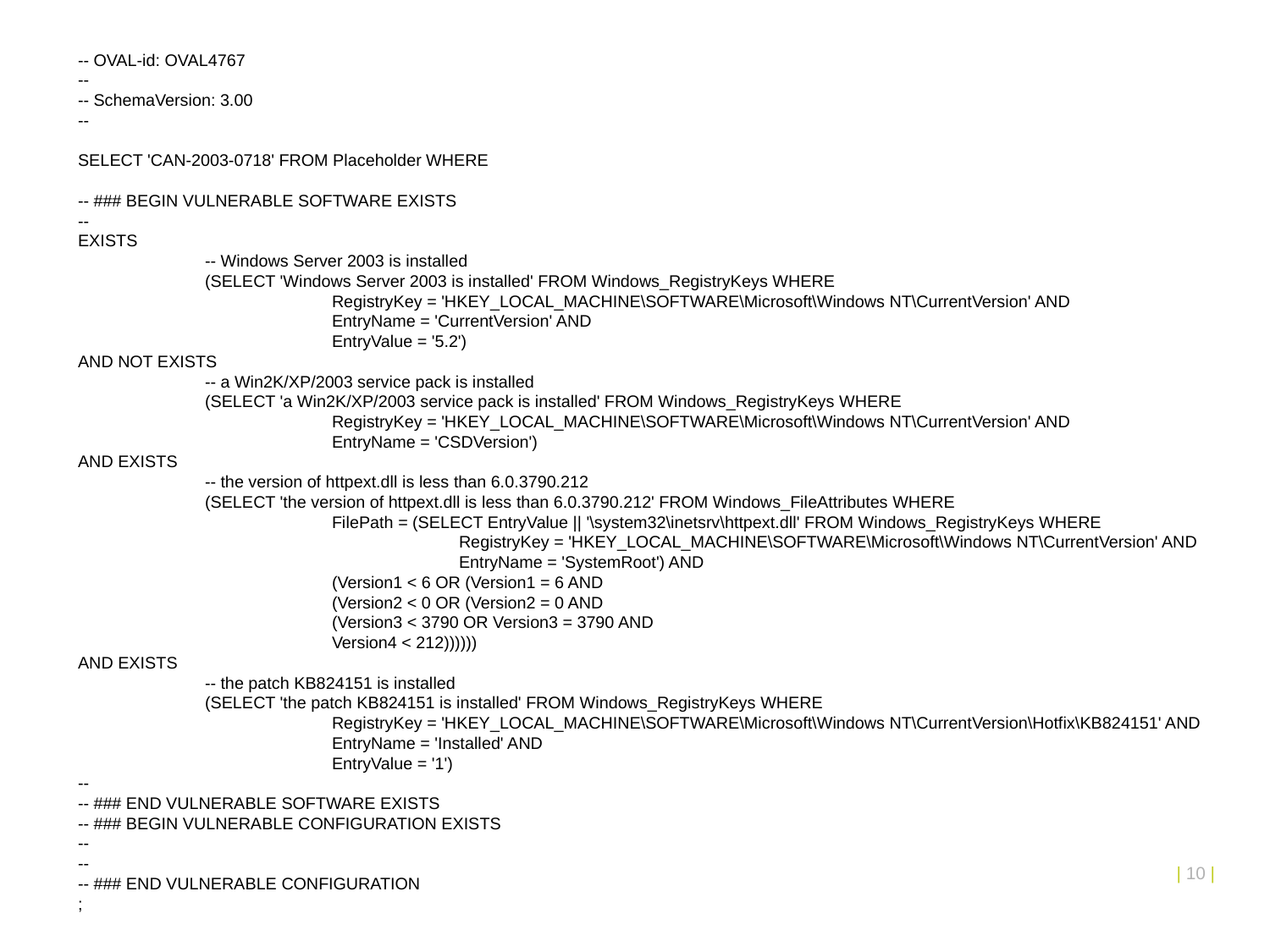

-- OVAL-id: OVAL4767
--
-- SchemaVersion: 3.00
--

SELECT 'CAN-2003-0718' FROM Placeholder WHERE

-- ### BEGIN VULNERABLE SOFTWARE EXISTS
--
EXISTS
	-- Windows Server 2003 is installed
	(SELECT 'Windows Server 2003 is installed' FROM Windows_RegistryKeys WHERE
		RegistryKey = 'HKEY_LOCAL_MACHINE\SOFTWARE\Microsoft\Windows NT\CurrentVersion' AND
		EntryName = 'CurrentVersion' AND
		EntryValue = '5.2')
AND NOT EXISTS
	-- a Win2K/XP/2003 service pack is installed
	(SELECT 'a Win2K/XP/2003 service pack is installed' FROM Windows_RegistryKeys WHERE
		RegistryKey = 'HKEY_LOCAL_MACHINE\SOFTWARE\Microsoft\Windows NT\CurrentVersion' AND
		EntryName = 'CSDVersion')
AND EXISTS
	-- the version of httpext.dll is less than 6.0.3790.212
	(SELECT 'the version of httpext.dll is less than 6.0.3790.212' FROM Windows_FileAttributes WHERE
		FilePath = (SELECT EntryValue || '\system32\inetsrv\httpext.dll' FROM Windows_RegistryKeys WHERE
			RegistryKey = 'HKEY_LOCAL_MACHINE\SOFTWARE\Microsoft\Windows NT\CurrentVersion' AND
			EntryName = 'SystemRoot') AND
		(Version1 < 6 OR (Version1 = 6 AND
		(Version2 < 0 OR (Version2 = 0 AND
		(Version3 < 3790 OR Version3 = 3790 AND
		Version4 < 212))))))
AND EXISTS
	-- the patch KB824151 is installed
	(SELECT 'the patch KB824151 is installed' FROM Windows_RegistryKeys WHERE
		RegistryKey = 'HKEY_LOCAL_MACHINE\SOFTWARE\Microsoft\Windows NT\CurrentVersion\Hotfix\KB824151' AND
		EntryName = 'Installed' AND
		EntryValue = '1')
--
-- ### END VULNERABLE SOFTWARE EXISTS
-- ### BEGIN VULNERABLE CONFIGURATION EXISTS
--
--
-- ### END VULNERABLE CONFIGURATION
;
| 10 |